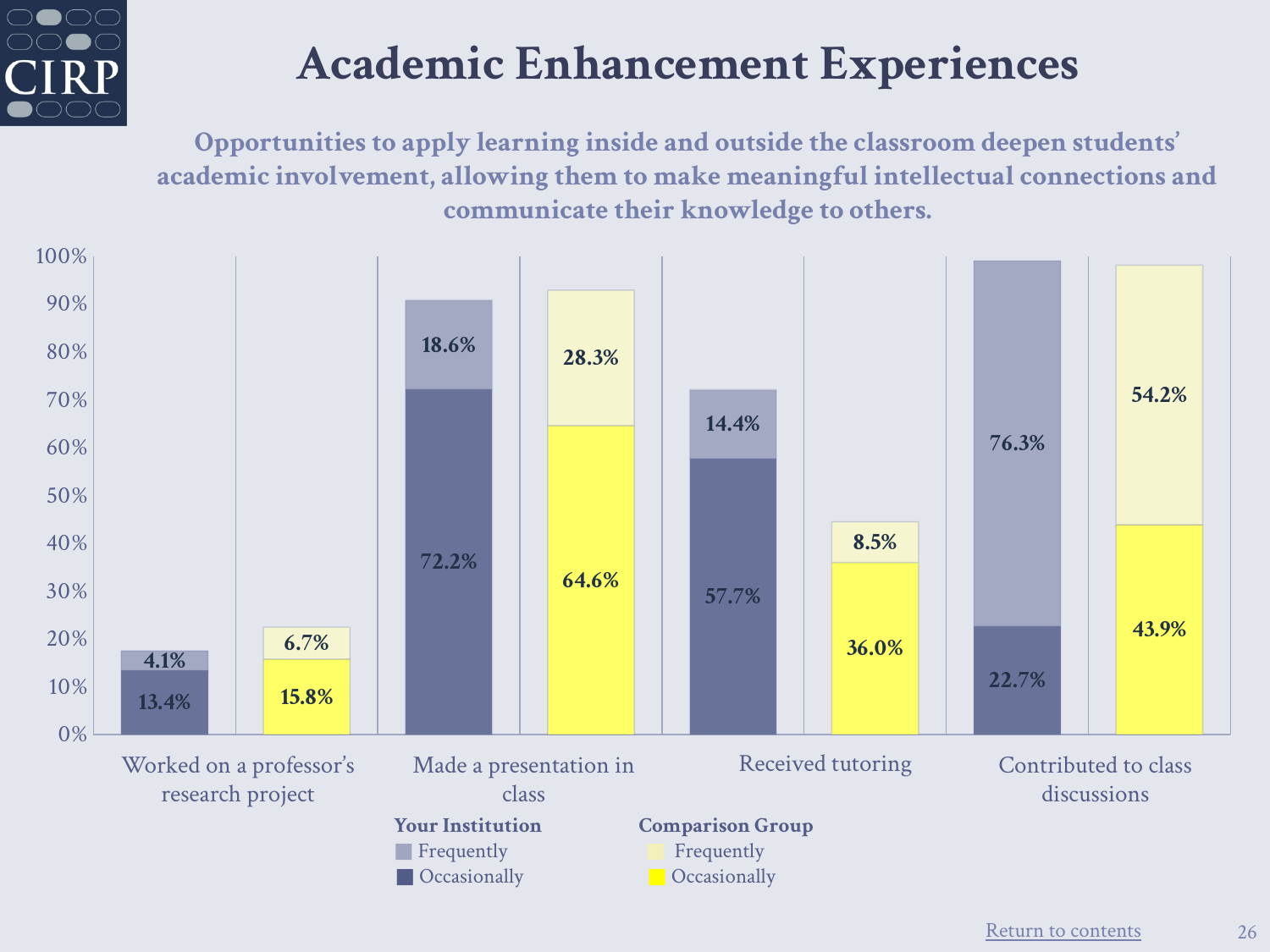

# Academic Enhancement Experiences Opportunities to apply learning inside and outside the classroom deepen students’ academic involvement, allowing them to make meaningful intellectual connections and communicate their knowledge to others.

### Chart

| Category | Occasionally | Frequently |
|---|---|---|
| Your Institution | 0.134 | 0.041 |
| Comparison Group | 0.158 | 0.067 |
| Your Institution | 0.722 | 0.186 |
| Comparison Group | 0.646 | 0.283 |
| Your Institution | 0.577 | 0.144 |
| Comparison Group | 0.36 | 0.085 |
| Your Institution | 0.227 | 0.763 |
| Comparison Group | 0.439 | 0.542 |
Received tutoring
Worked on a professor’s research project
Made a presentation in class
Contributed to class discussions
Your Institution
■ Frequently
■ Occasionally

Comparison Group
 ■  Frequently
■ Occasionally

26